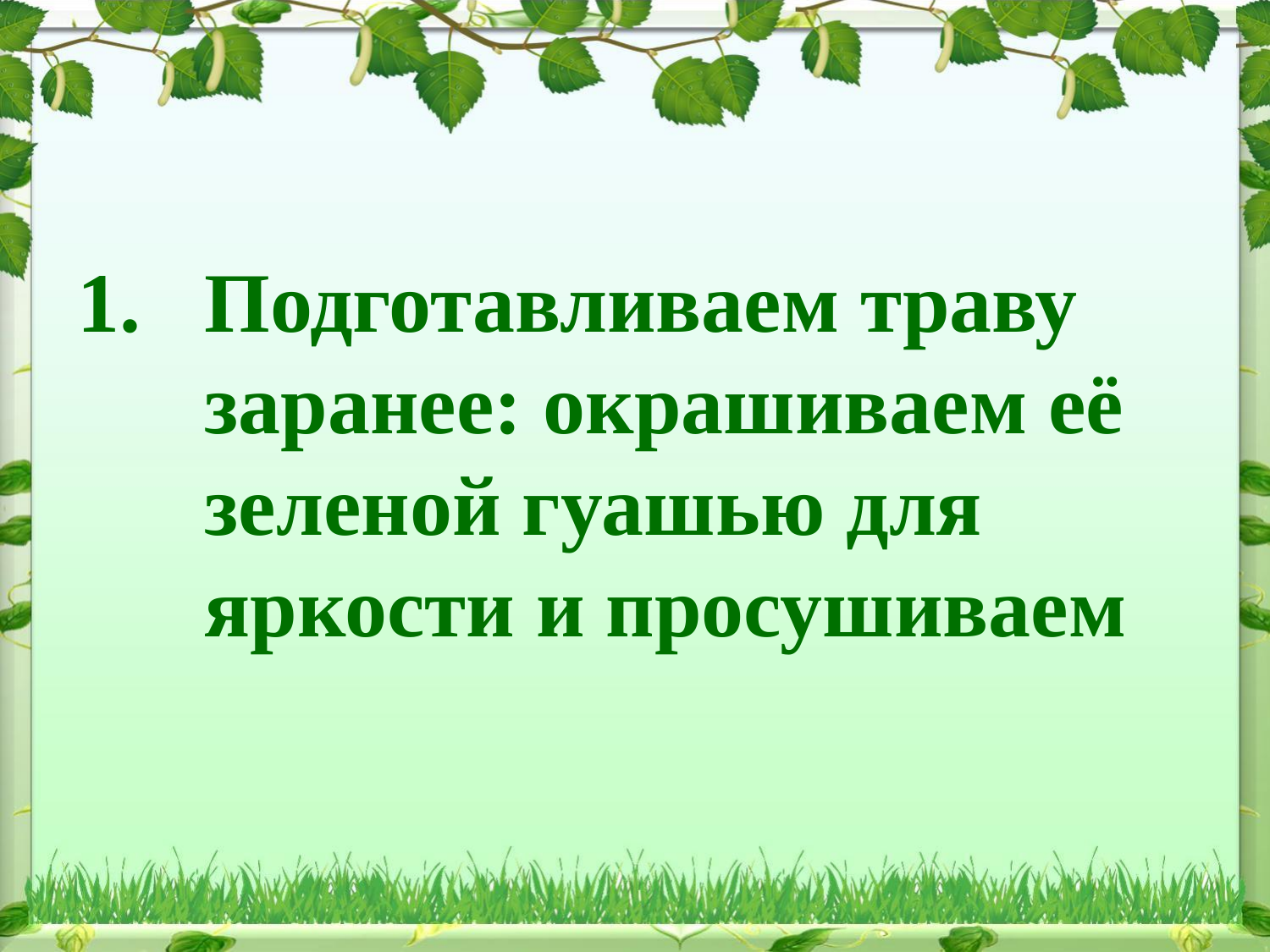

# Подготавливаем траву заранее: окрашиваем её зеленой гуашью для яркости и просушиваем